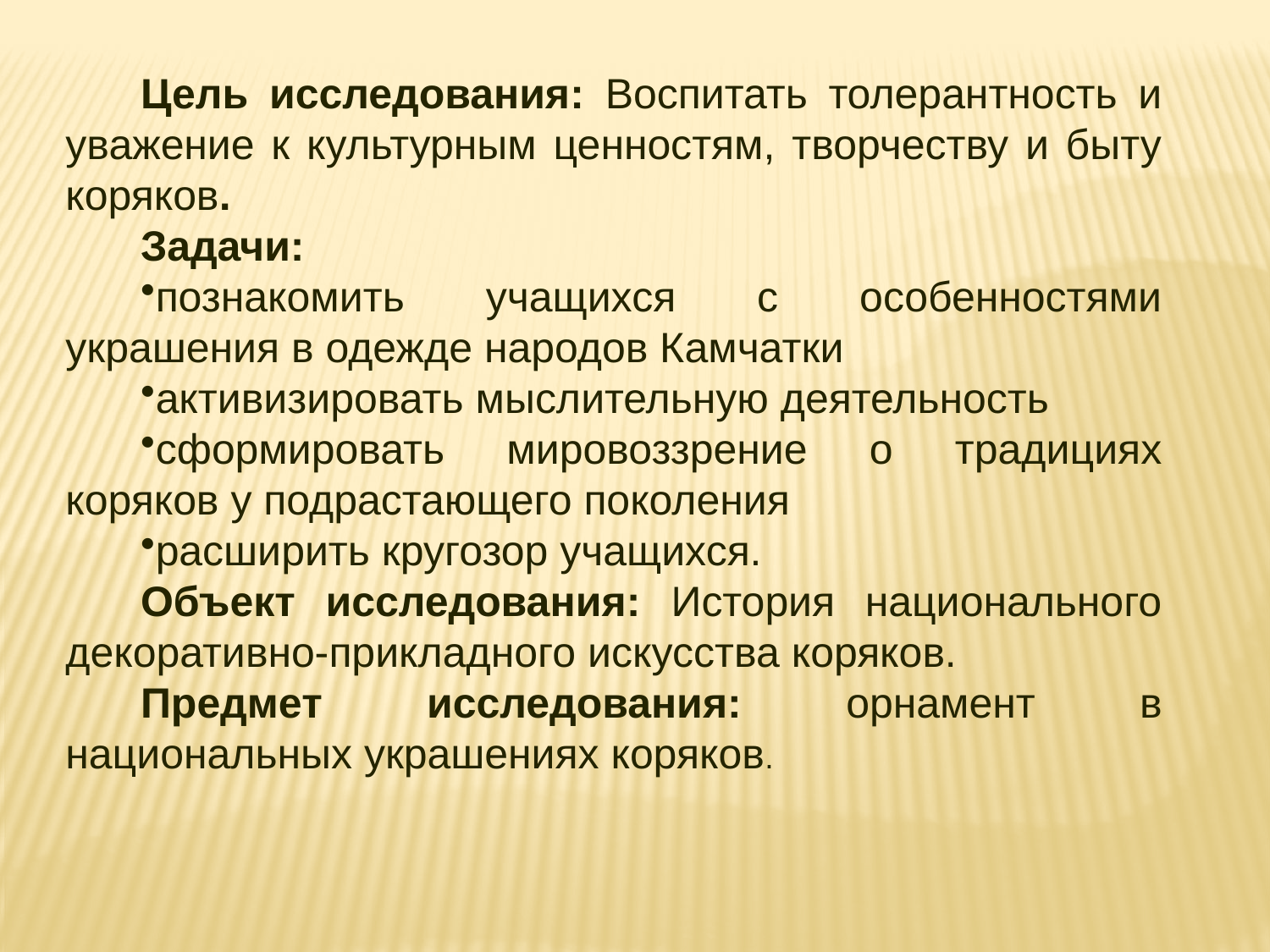

Цель исследования: Воспитать толерантность и уважение к культурным ценностям, творчеству и быту коряков.
Задачи:
познакомить учащихся с особенностями украшения в одежде народов Камчатки
активизировать мыслительную деятельность
сформировать мировоззрение о традициях коряков у подрастающего поколения
расширить кругозор учащихся.
Объект исследования: История национального декоративно-прикладного искусства коряков.
Предмет исследования: орнамент в национальных украшениях коряков.